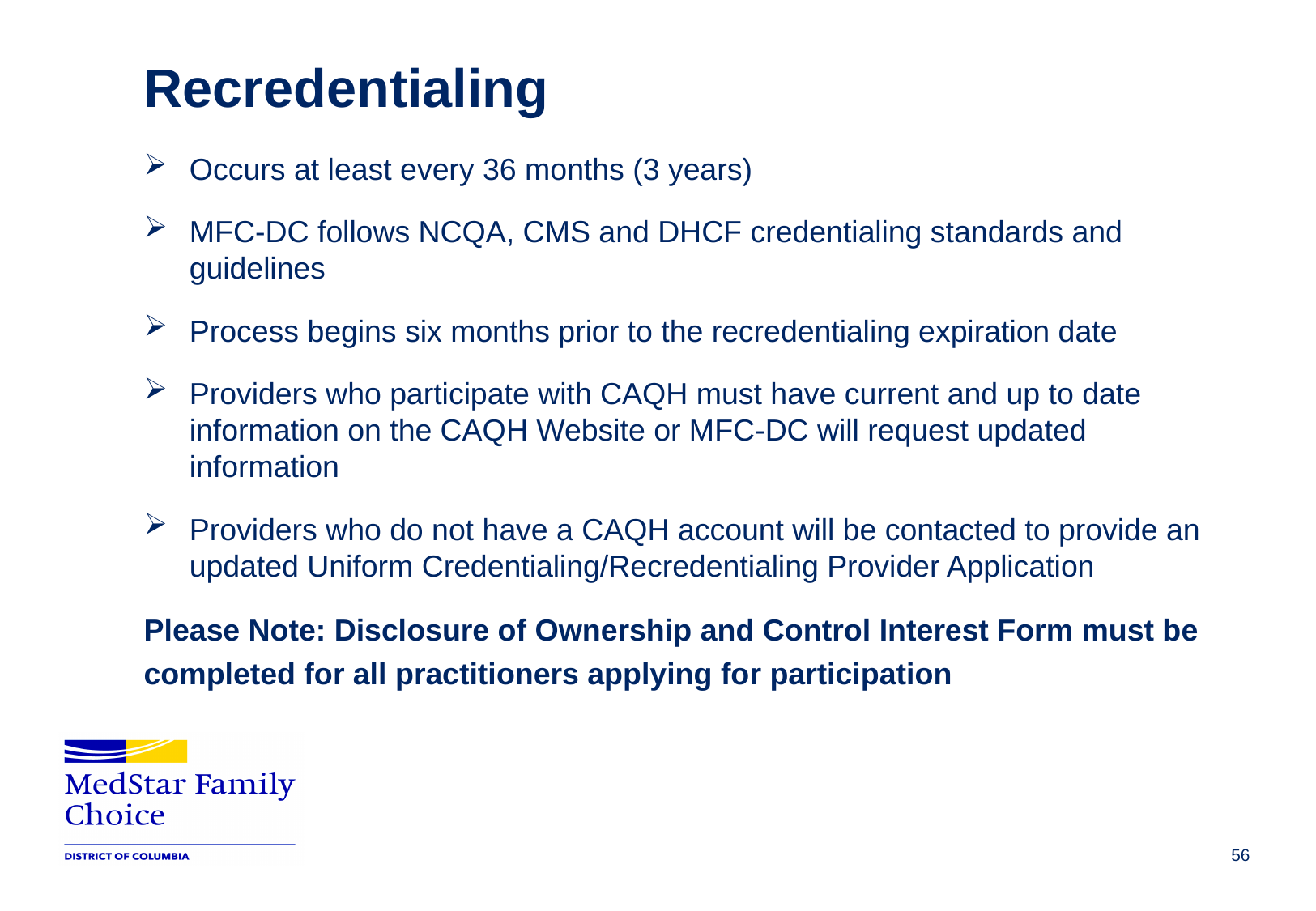

# Recredentialing
Occurs at least every 36 months (3 years)
MFC-DC follows NCQA, CMS and DHCF credentialing standards and guidelines
Process begins six months prior to the recredentialing expiration date
Providers who participate with CAQH must have current and up to date  information on the CAQH Website or MFC-DC will request updated information
Providers who do not have a CAQH account will be contacted to provide an updated Uniform Credentialing/Recredentialing Provider Application
Please Note: Disclosure of Ownership and Control Interest Form must be completed for all practitioners applying for participation